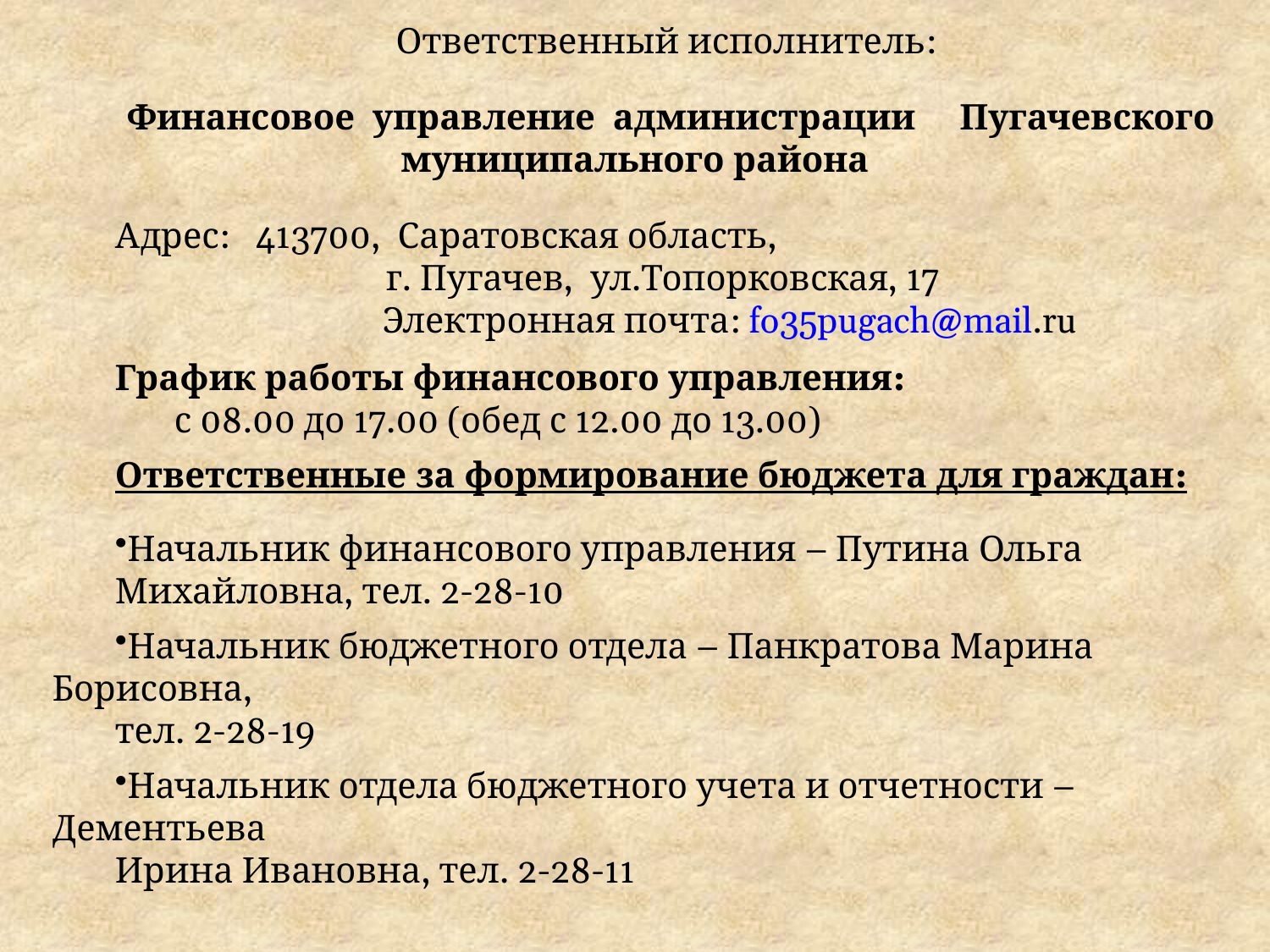

Ответственный исполнитель:

 Финансовое  управление  администрации     Пугачевского муниципального района

Адрес:   413700,  Саратовская область,
                                г. Пугачев,  ул.Топорковская, 17
                                       Электронная почта: fo35pugach@mail.ru

График работы финансового управления:
       с 08.00 до 17.00 (обед с 12.00 до 13.00)

Ответственные за формирование бюджета для граждан:

Начальник финансового управления – Путина Ольга
Михайловна, тел. 2-28-10

Начальник бюджетного отдела – Панкратова Марина Борисовна,
тел. 2-28-19

Начальник отдела бюджетного учета и отчетности – Дементьева
Ирина Ивановна, тел. 2-28-11